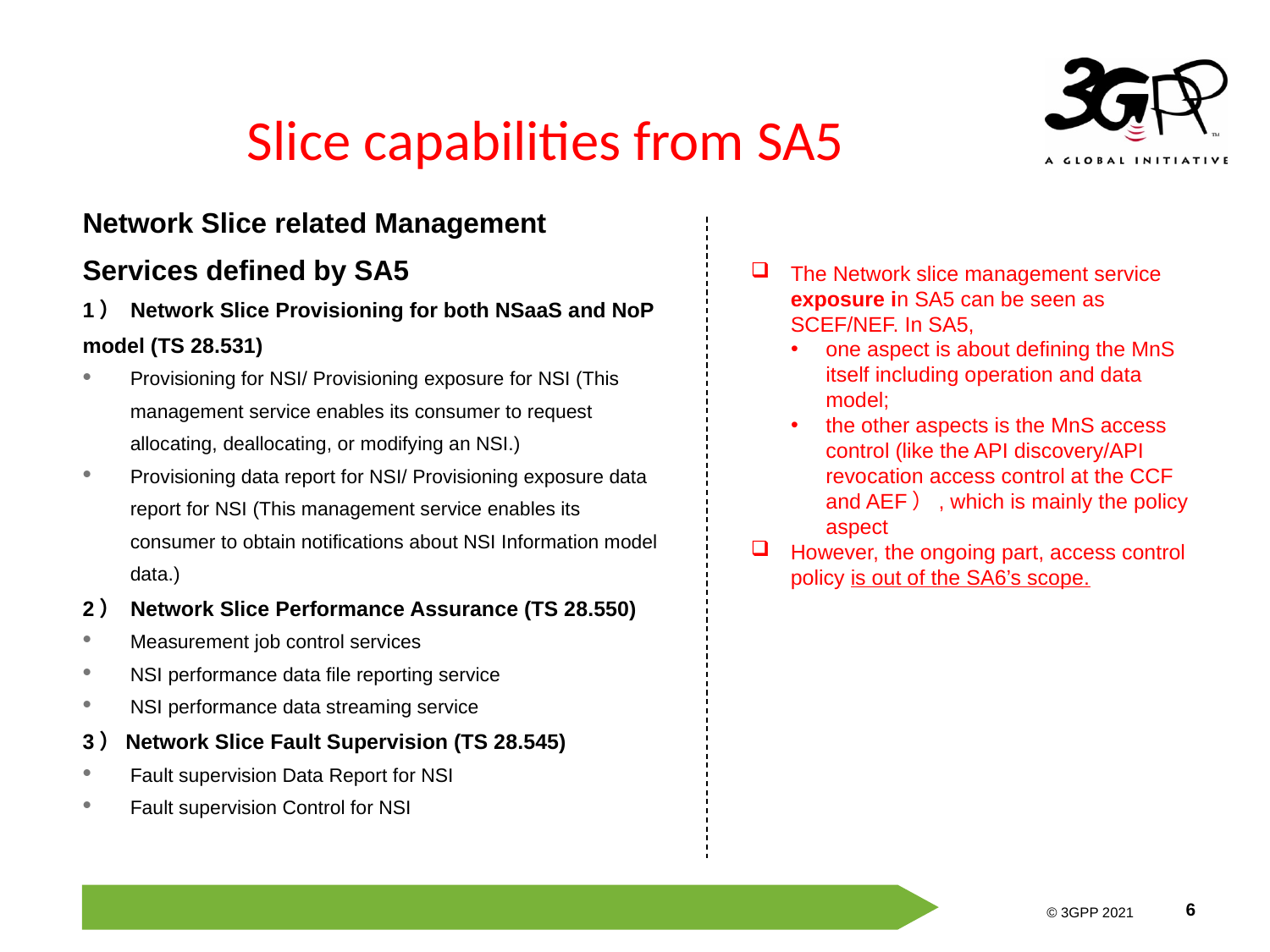

# Slice capabilities from SA5
Network Slice related Management Services defined by SA5
1） Network Slice Provisioning for both NSaaS and NoP model (TS 28.531)
Provisioning for NSI/ Provisioning exposure for NSI (This management service enables its consumer to request allocating, deallocating, or modifying an NSI.)
Provisioning data report for NSI/ Provisioning exposure data report for NSI (This management service enables its consumer to obtain notifications about NSI Information model data.)
2） Network Slice Performance Assurance (TS 28.550)
Measurement job control services
NSI performance data file reporting service
NSI performance data streaming service
3）Network Slice Fault Supervision (TS 28.545)
Fault supervision Data Report for NSI
Fault supervision Control for NSI

The Network slice management service exposure in SA5 can be seen as SCEF/NEF. In SA5,
one aspect is about defining the MnS itself including operation and data model;
the other aspects is the MnS access control (like the API discovery/API revocation access control at the CCF and AEF）, which is mainly the policy aspect
However, the ongoing part, access control policy is out of the SA6’s scope.